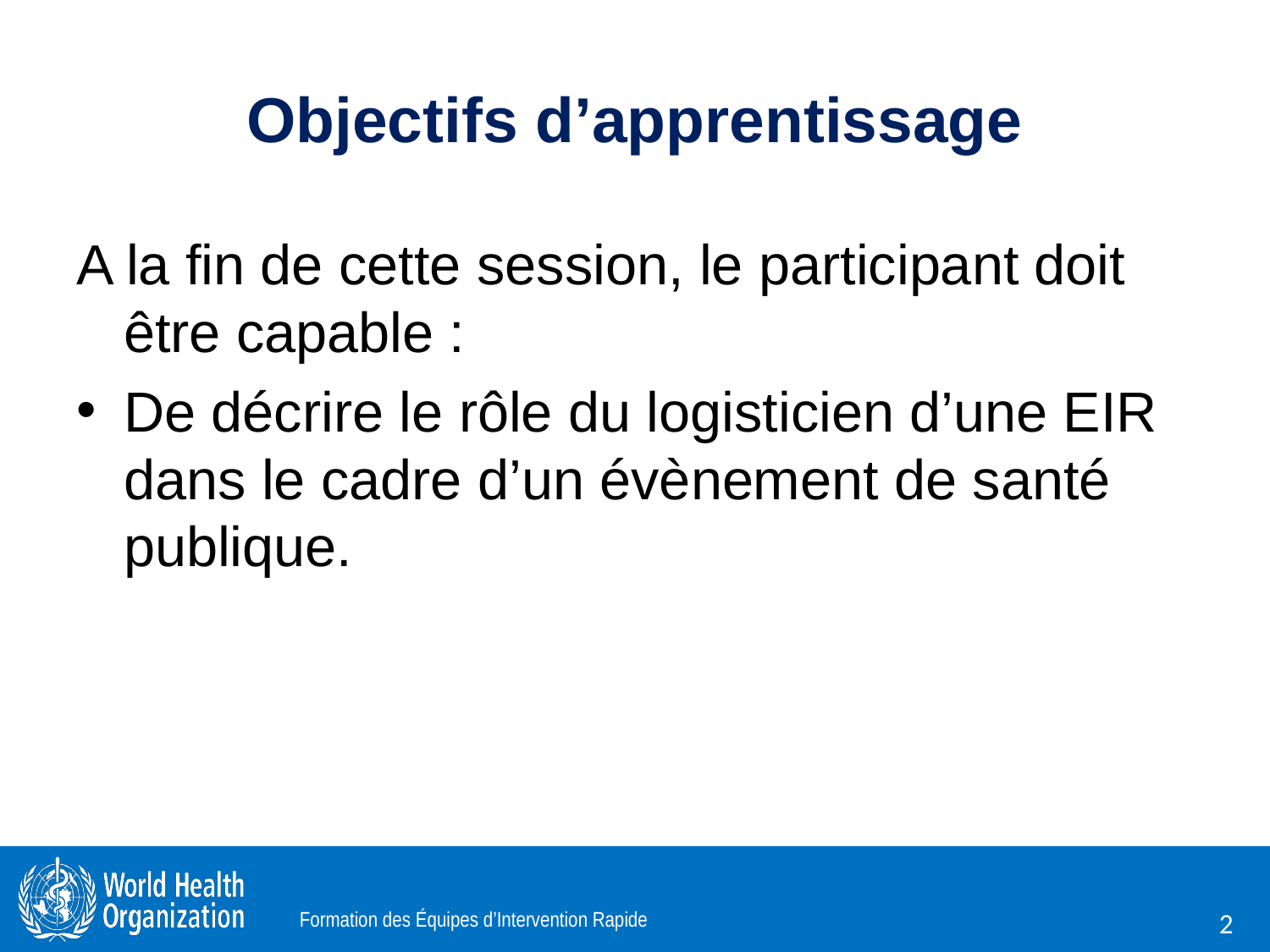

# Objectifs d’apprentissage
A la fin de cette session, le participant doit être capable :
De décrire le rôle du logisticien d’une EIR dans le cadre d’un évènement de santé publique.